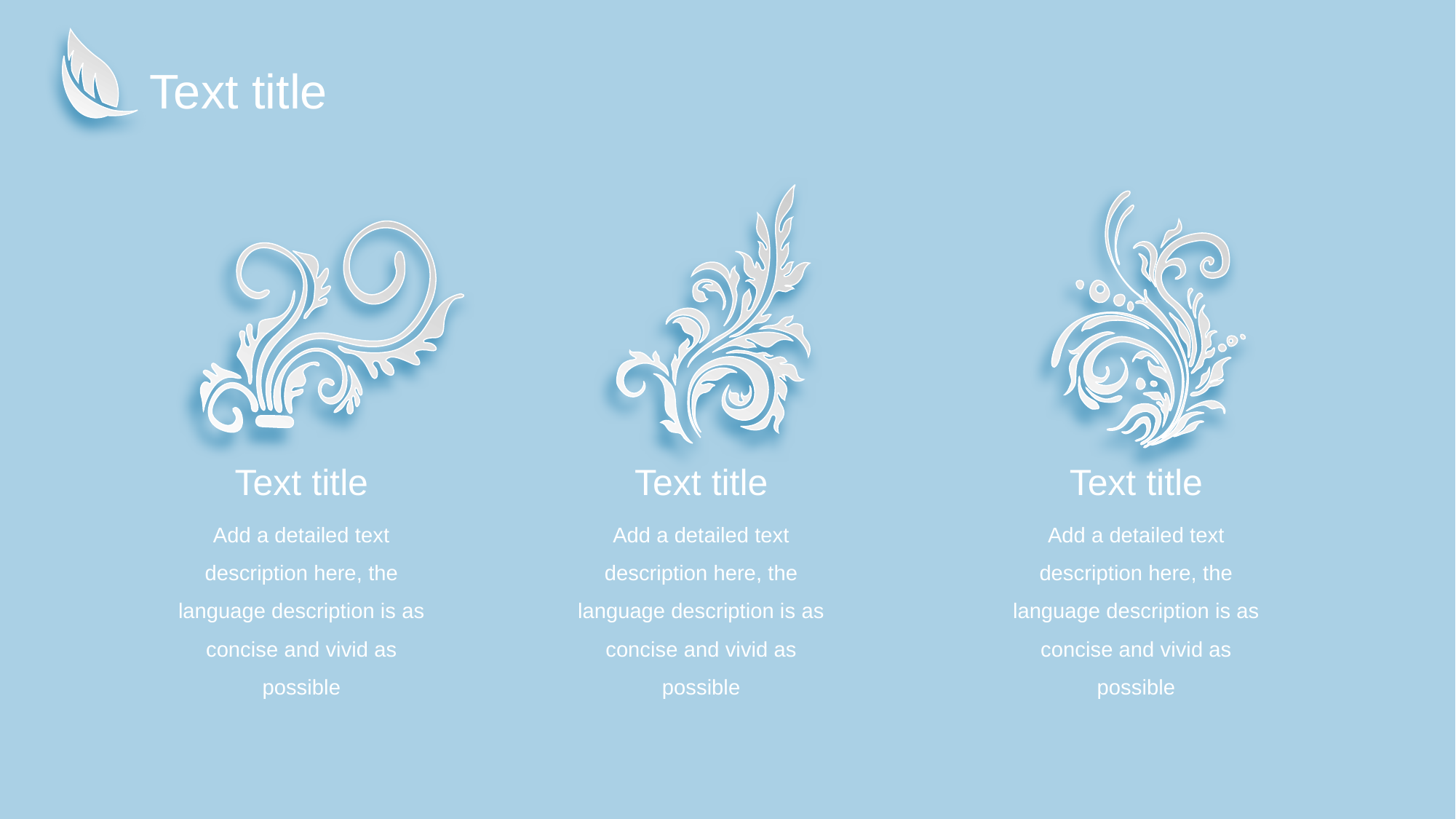

Text title

Text title
Add a detailed text description here, the language description is as concise and vivid as possible
Text title
Add a detailed text description here, the language description is as concise and vivid as possible
Text title
Add a detailed text description here, the language description is as concise and vivid as possible